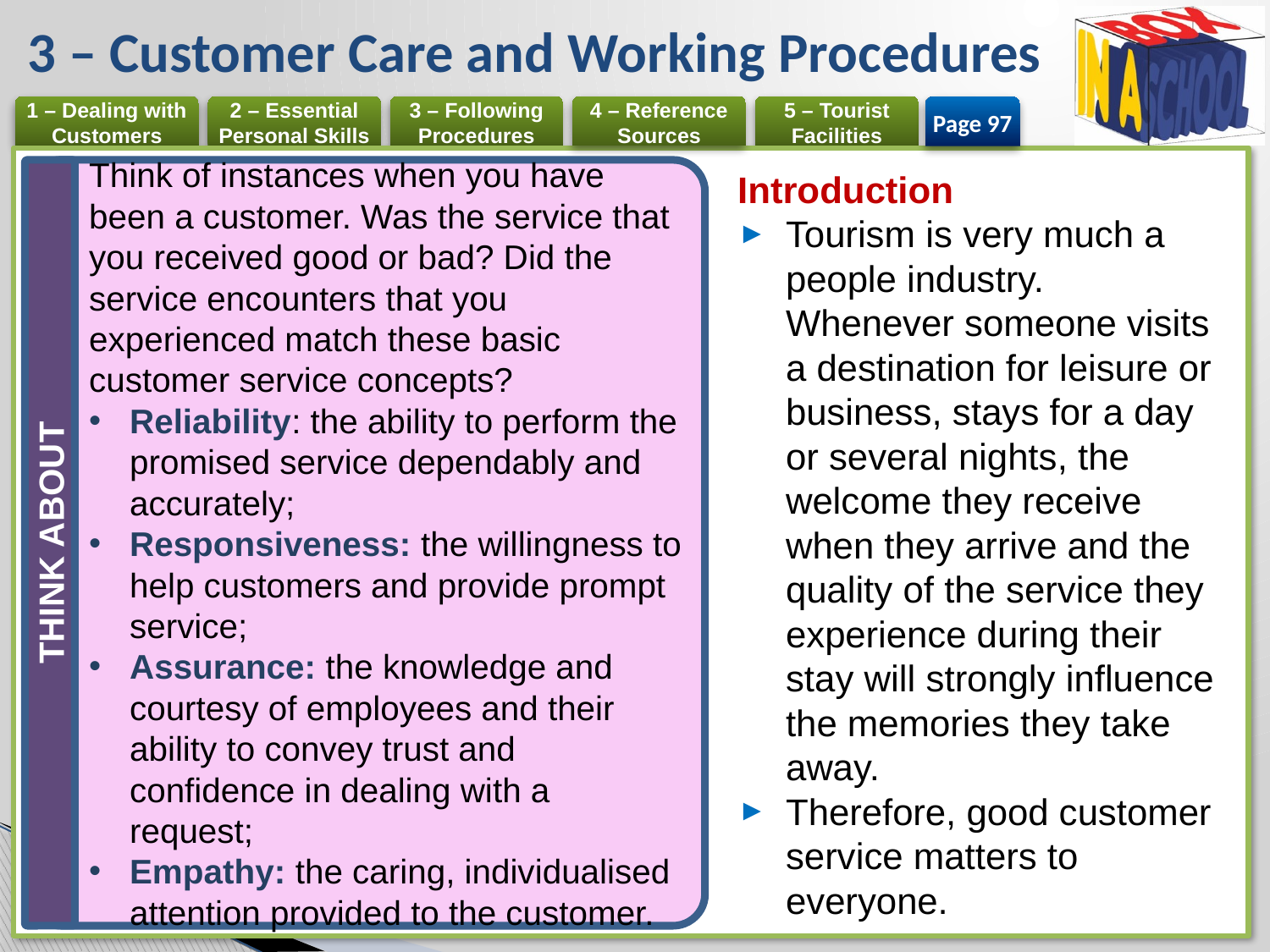

# 3 – Customer Care and Working Procedures
Page 97
THINK ABOUT
Think of instances when you have been a customer. Was the service that you received good or bad? Did the service encounters that you experienced match these basic customer service concepts?
Reliability: the ability to perform the promised service dependably and accurately;
Responsiveness: the willingness to help customers and provide prompt service;
Assurance: the knowledge and courtesy of employees and their ability to convey trust and confidence in dealing with a request;
Empathy: the caring, individualised attention provided to the customer.
Introduction
Tourism is very much a people industry. Whenever someone visits a destination for leisure or business, stays for a day or several nights, the welcome they receive when they arrive and the quality of the service they experience during their stay will strongly influence the memories they take away.
Therefore, good customer service matters to everyone.